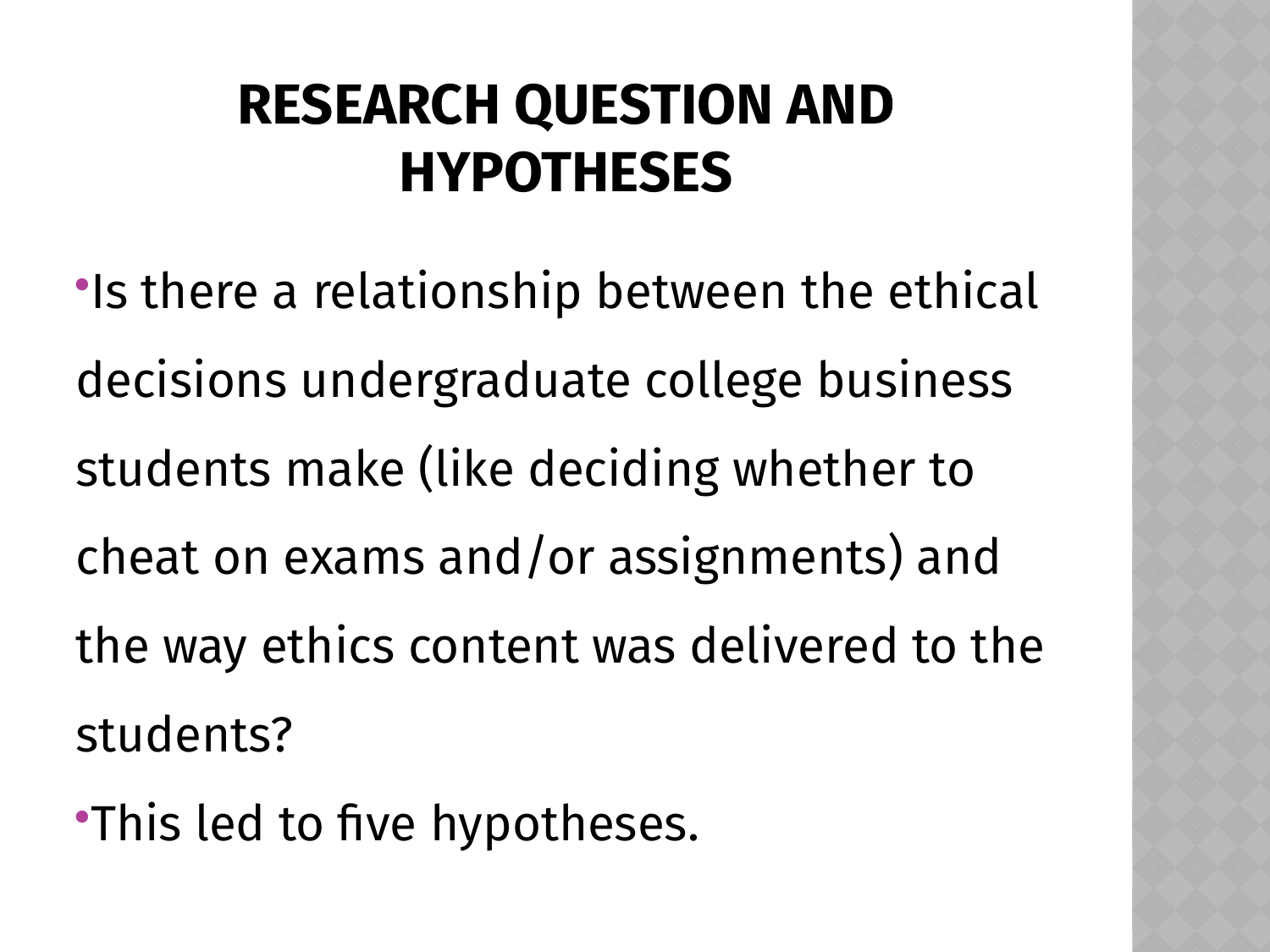

# Research Question and hypotheses
Is there a relationship between the ethical decisions undergraduate college business students make (like deciding whether to cheat on exams and/or assignments) and the way ethics content was delivered to the students?
This led to five hypotheses.